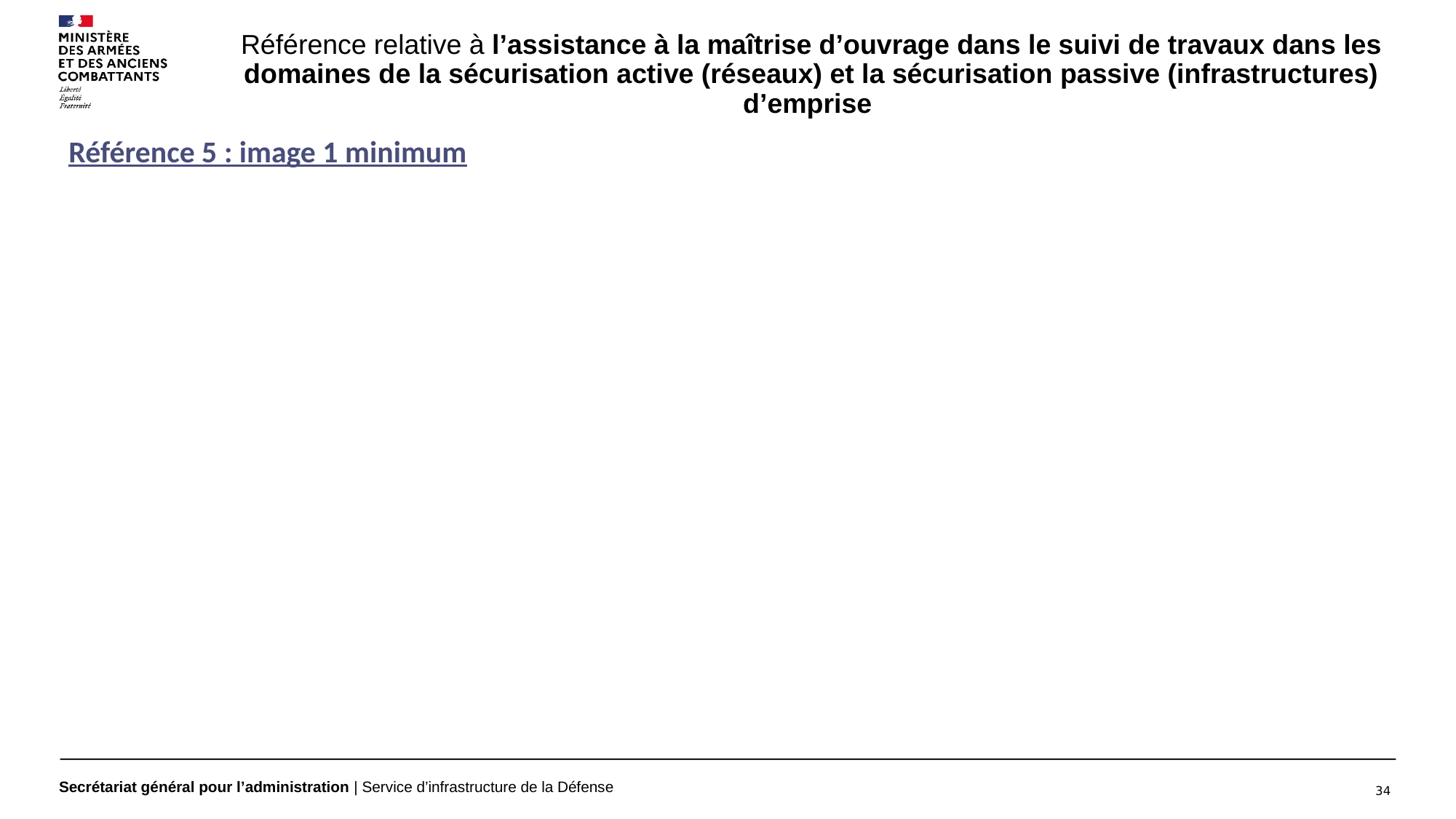

# Référence relative à l’assistance à la maîtrise d’ouvrage dans le suivi de travaux dans les domaines de la sécurisation active (réseaux) et la sécurisation passive (infrastructures) d’emprise
Référence 5 : image 1 minimum

34